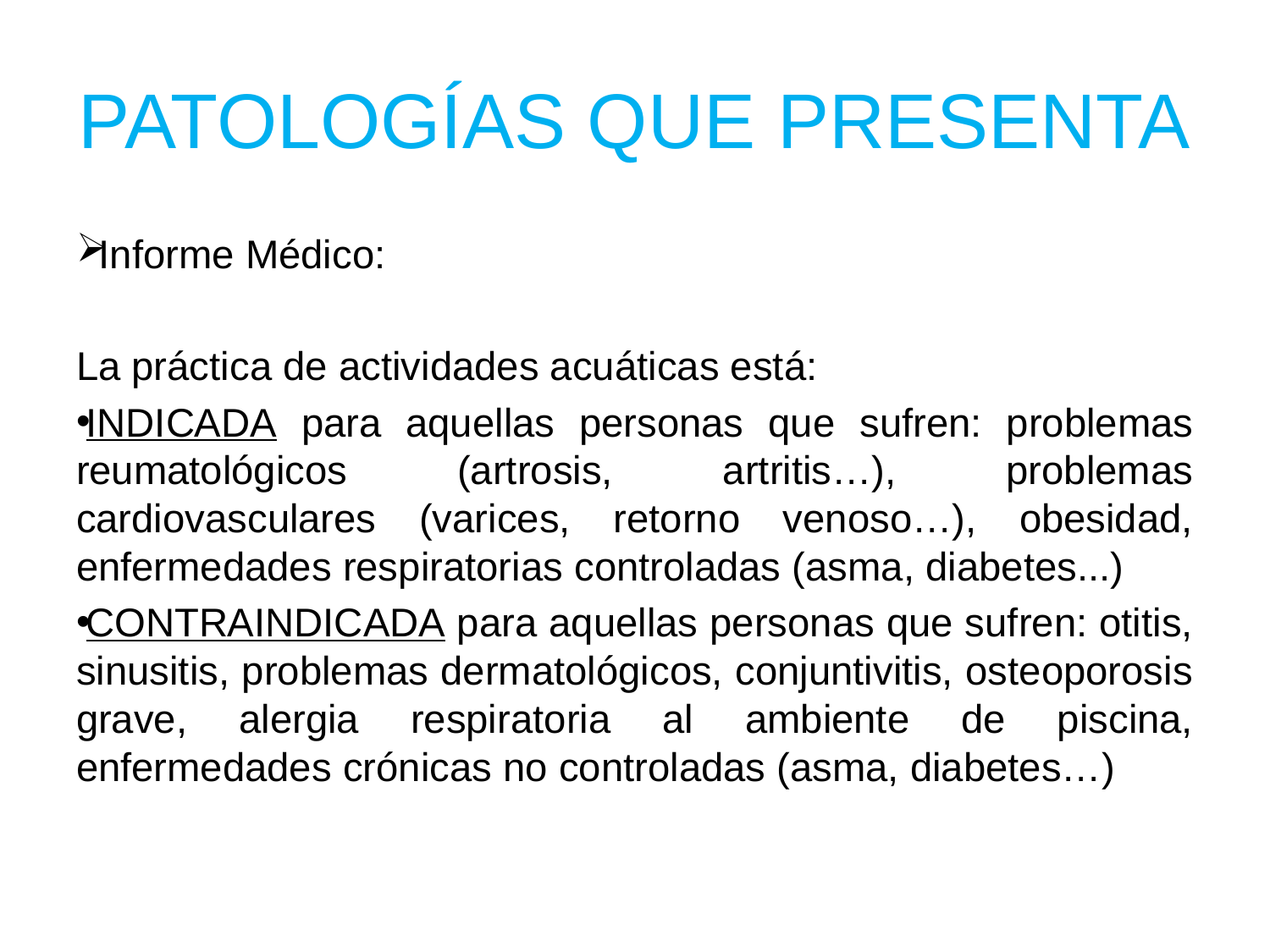

# PATOLOGÍAS QUE PRESENTA
Informe Médico:

La práctica de actividades acuáticas está:
INDICADA para aquellas personas que sufren: problemas reumatológicos (artrosis, artritis…), problemas cardiovasculares (varices, retorno venoso…), obesidad, enfermedades respiratorias controladas (asma, diabetes...)
CONTRAINDICADA para aquellas personas que sufren: otitis, sinusitis, problemas dermatológicos, conjuntivitis, osteoporosis grave, alergia respiratoria al ambiente de piscina, enfermedades crónicas no controladas (asma, diabetes…)